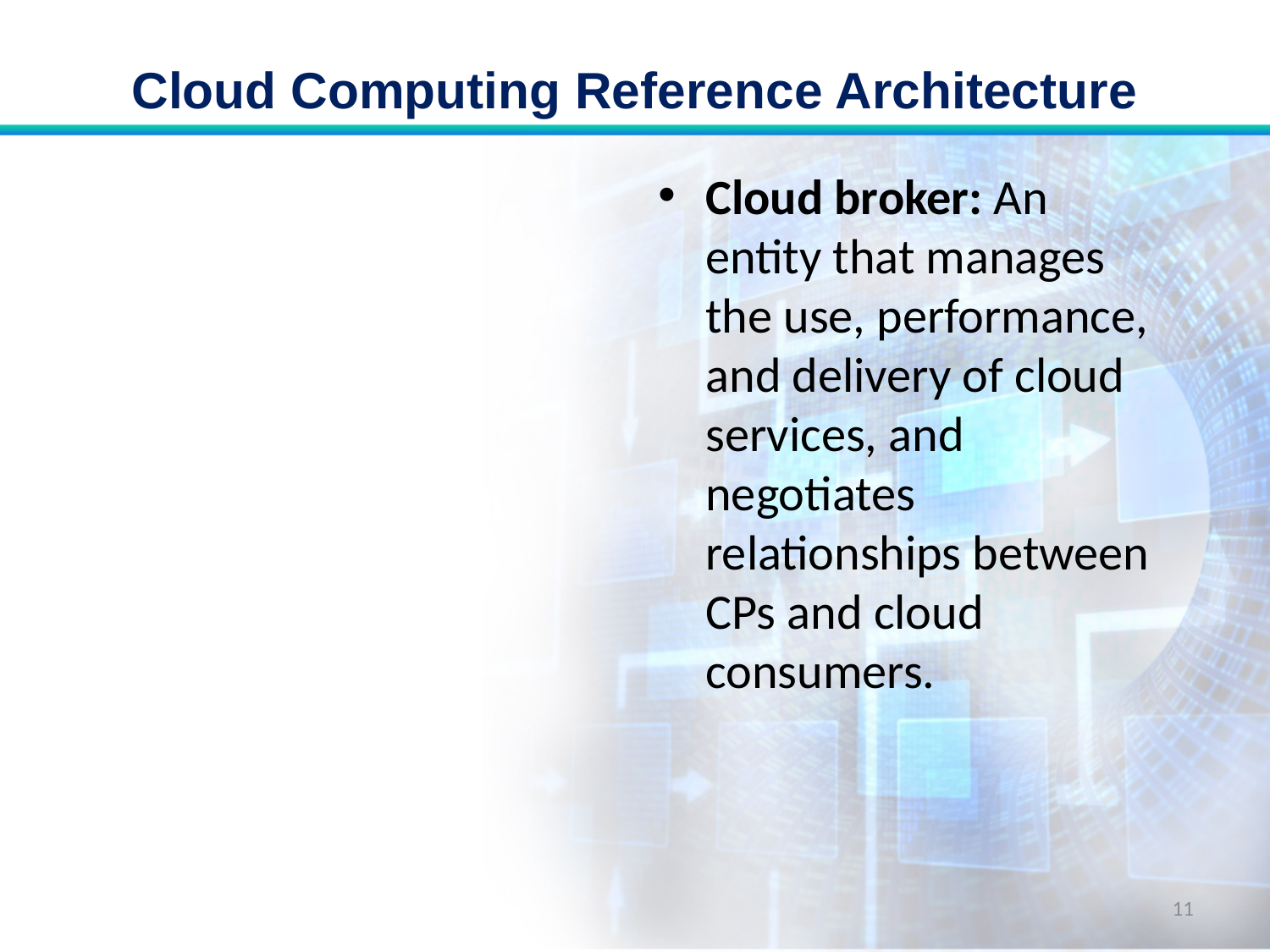

# Cloud Computing Reference Architecture
Cloud broker: An entity that manages the use, performance, and delivery of cloud services, and negotiates relationships between CPs and cloud consumers.
11